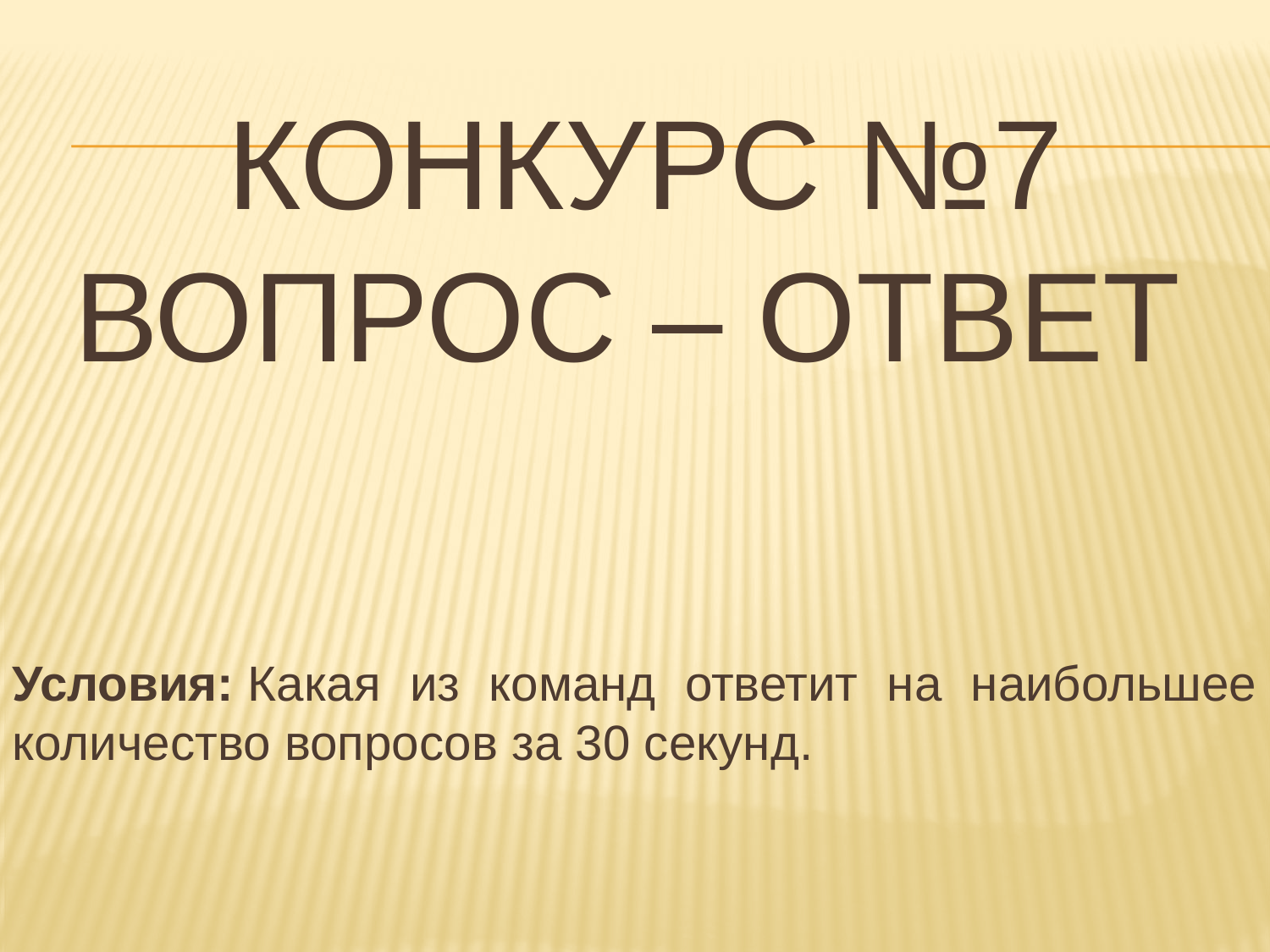

# КОНКУРС №7 ВОПРОС – ОТВЕТ
Условия: Какая из команд ответит на наибольшее количество вопросов за 30 секунд.